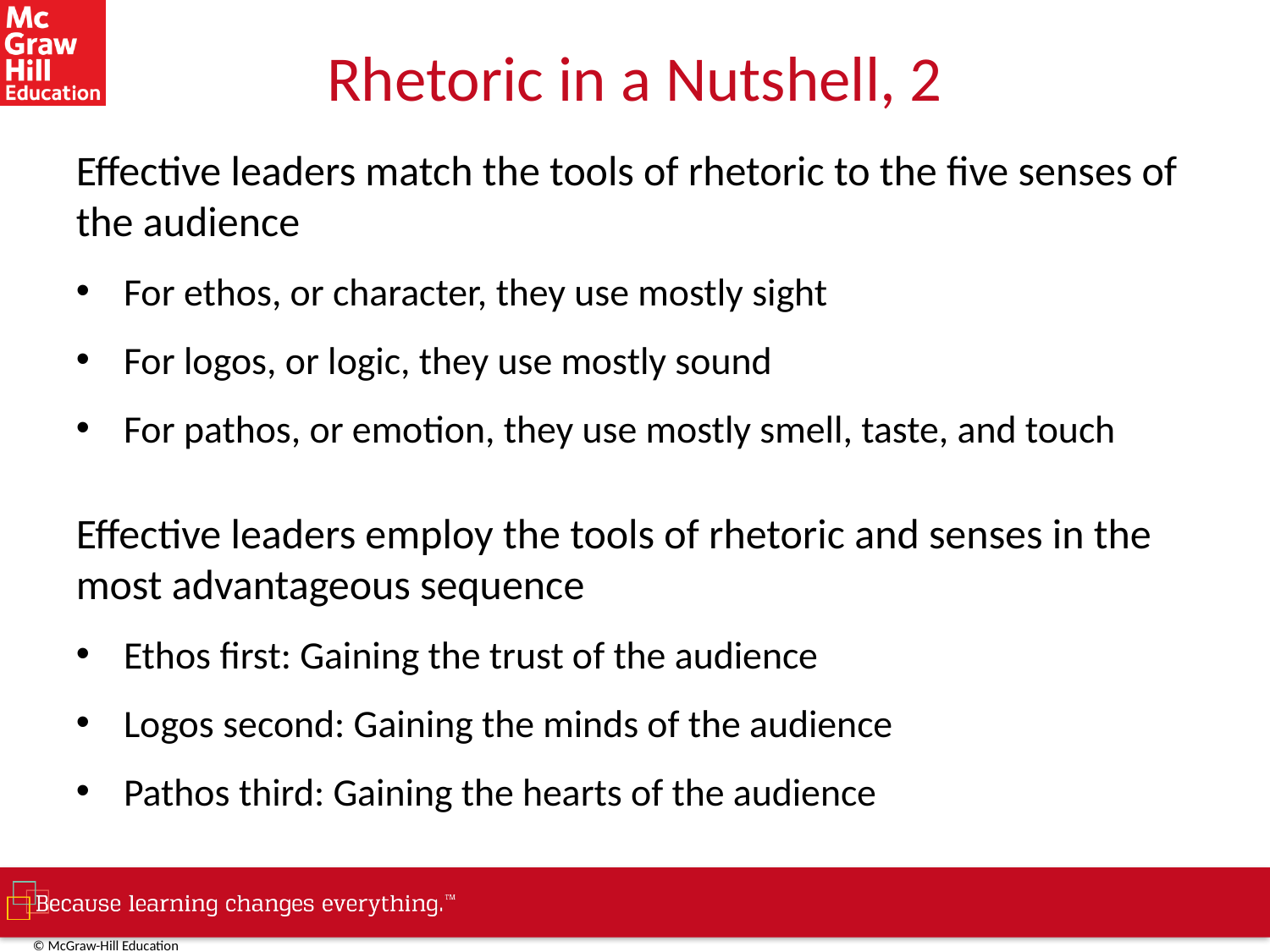

# Rhetoric in a Nutshell, 2
Effective leaders match the tools of rhetoric to the five senses of the audience
For ethos, or character, they use mostly sight
For logos, or logic, they use mostly sound
For pathos, or emotion, they use mostly smell, taste, and touch

Effective leaders employ the tools of rhetoric and senses in the most advantageous sequence
Ethos first: Gaining the trust of the audience
Logos second: Gaining the minds of the audience
Pathos third: Gaining the hearts of the audience